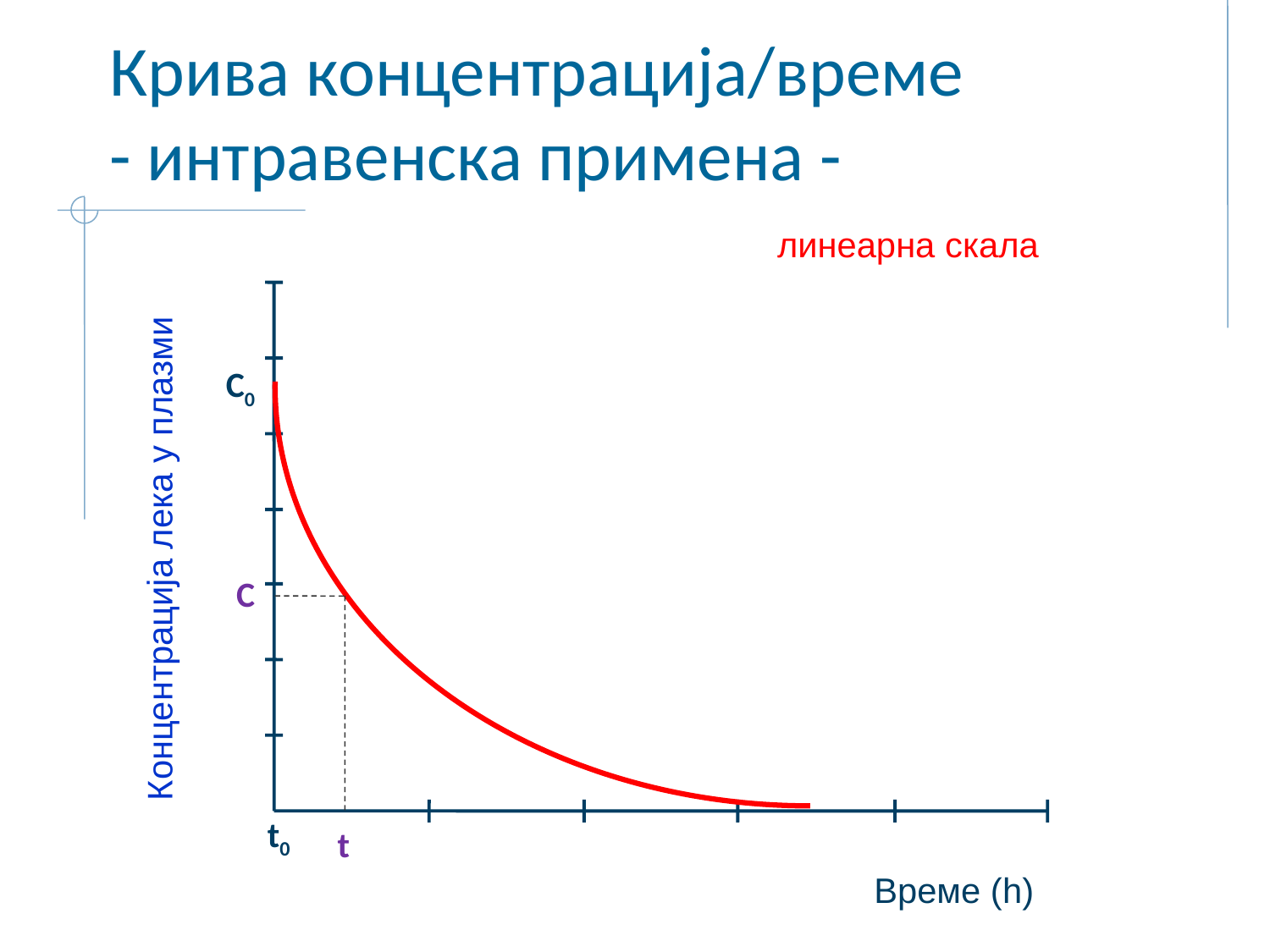

# Крива концентрација/време - интравенска примена -
линеарна скала

C0

Концентрација лека у плазми

C

t0

t
Време (h)